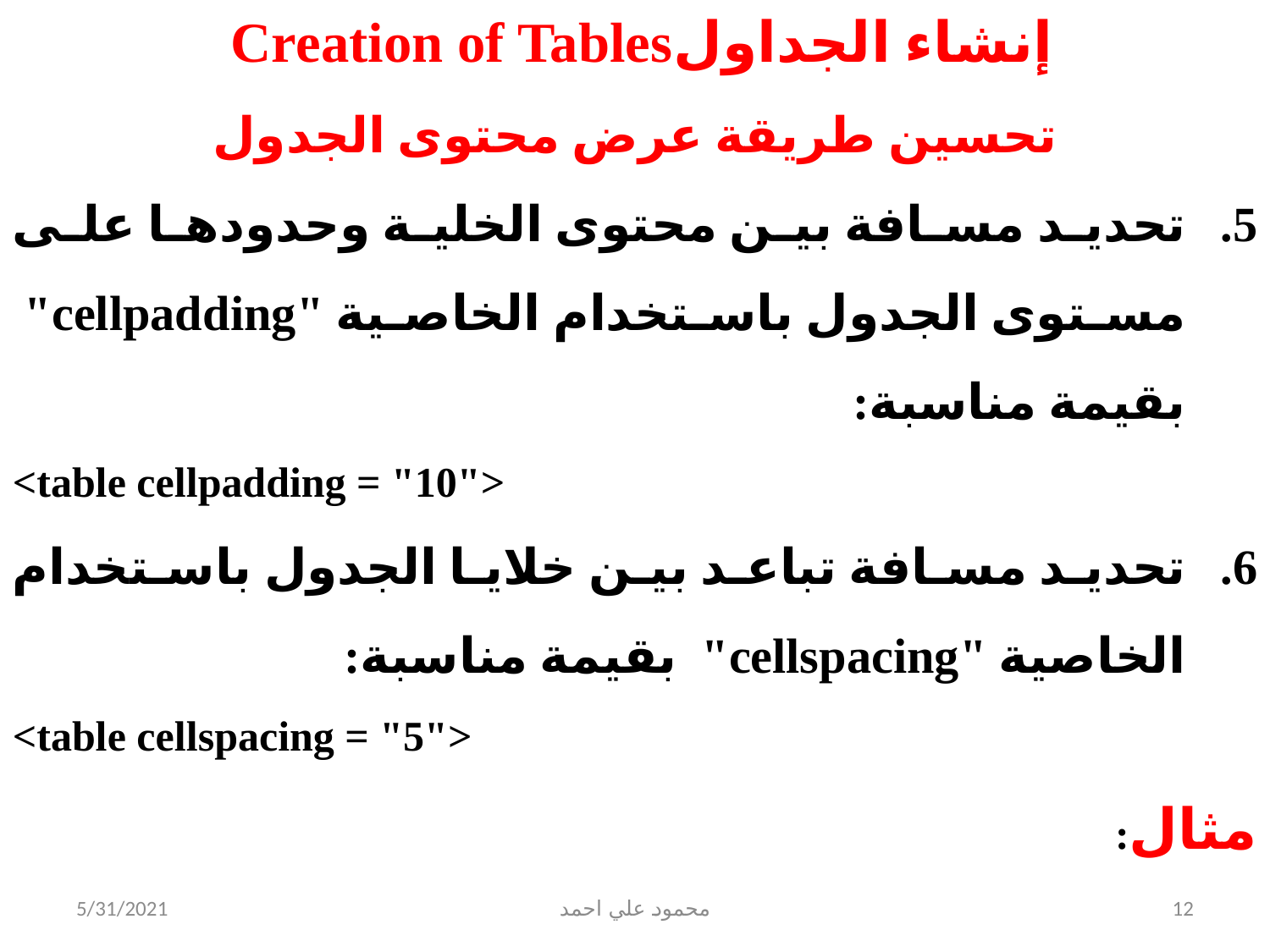

إنشاء الجداولCreation of Tables
تحسين طريقة عرض محتوى الجدول
تحديد مسافة بين محتوى الخلية وحدودها على مستوى الجدول باستخدام الخاصية "cellpadding"  بقيمة مناسبة:
<table cellpadding = "10">
تحديد مسافة تباعد بين خلايا الجدول باستخدام الخاصية "cellspacing"  بقيمة مناسبة:
<table cellspacing = "5">
مثال:
5/31/2021
محمود علي احمد
12